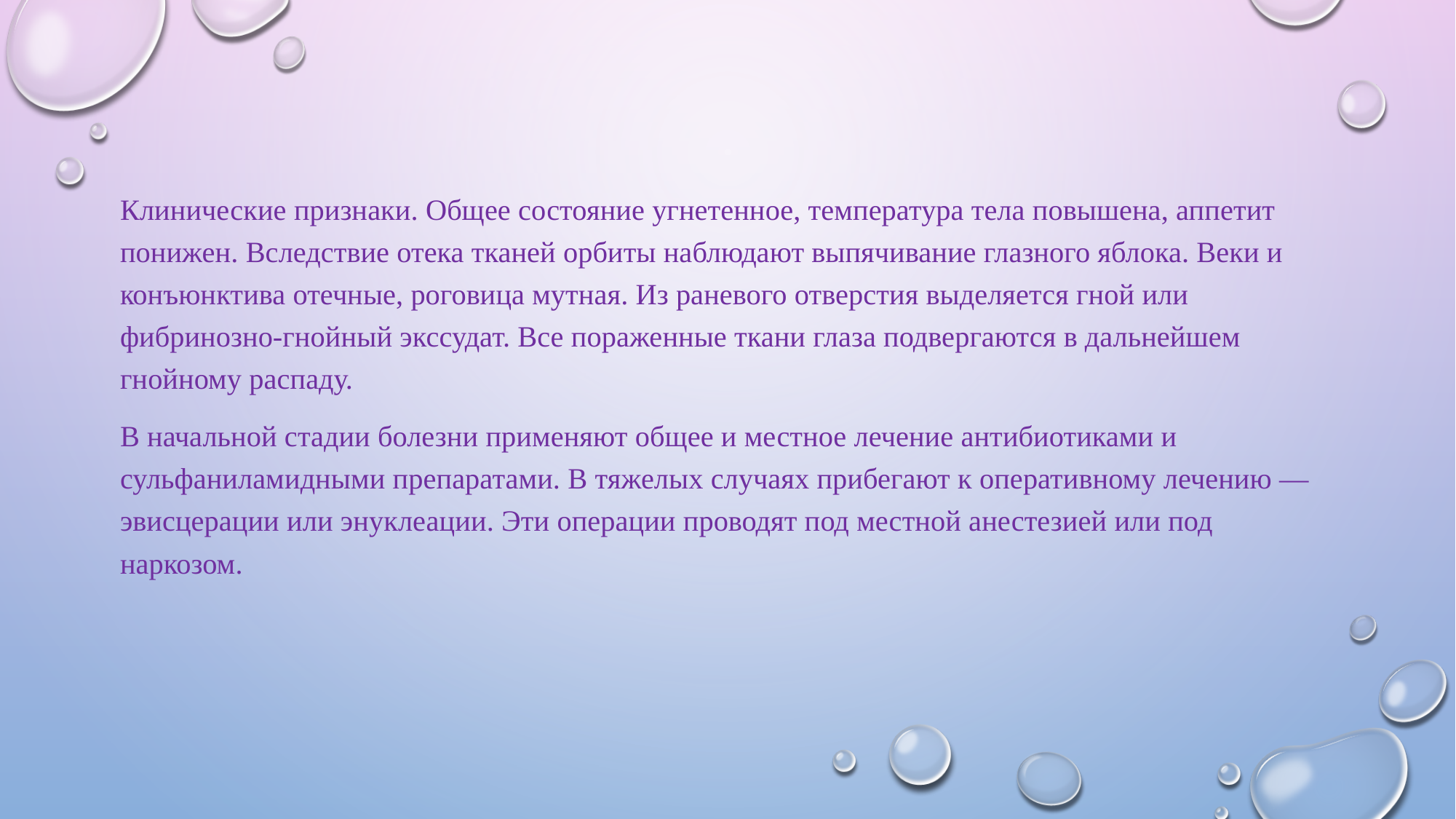

Клинические признаки. Общее состояние угнетенное, температура тела повышена, аппетит понижен. Вследствие отека тканей орбиты наблюдают выпячивание глазного яблока. Веки и конъюнктива отечные, роговица мутная. Из раневого отверстия выделяется гной или фибринозно-гнойный экссудат. Все пораженные ткани глаза подвергаются в дальнейшем гнойному распаду.
В начальной стадии болезни применяют общее и местное лечение антибиотиками и сульфаниламидными препаратами. В тяжелых случаях прибегают к оперативному лечению — эвисцерации или энуклеации. Эти операции проводят под местной анестезией или под наркозом.